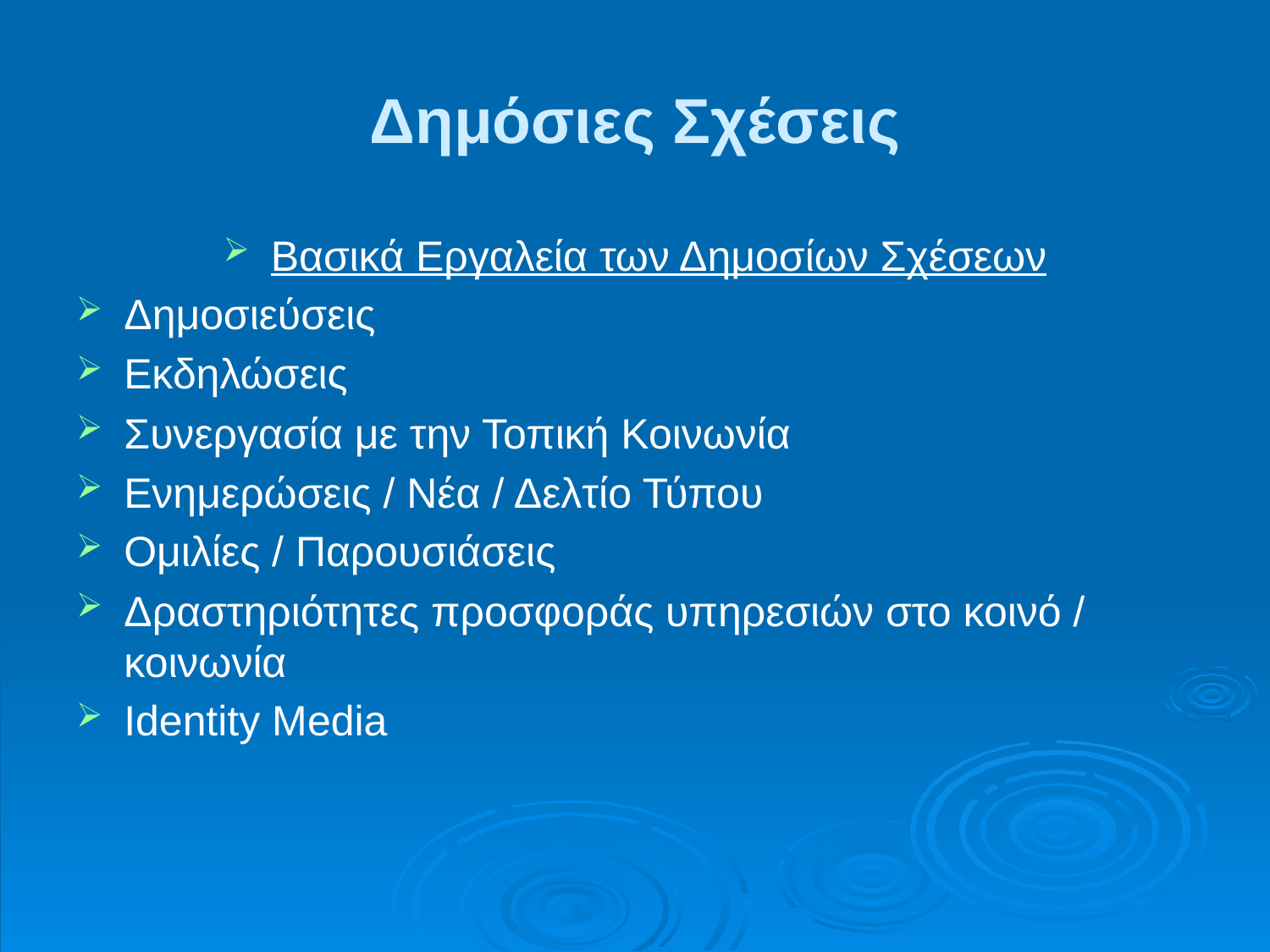

# Δημόσιες Σχέσεις
Βασικά Εργαλεία των Δημοσίων Σχέσεων
Δημοσιεύσεις
Εκδηλώσεις
Συνεργασία με την Τοπική Κοινωνία
Ενημερώσεις / Νέα / Δελτίο Τύπου
Ομιλίες / Παρουσιάσεις
Δραστηριότητες προσφοράς υπηρεσιών στο κοινό / κοινωνία
Identity Media